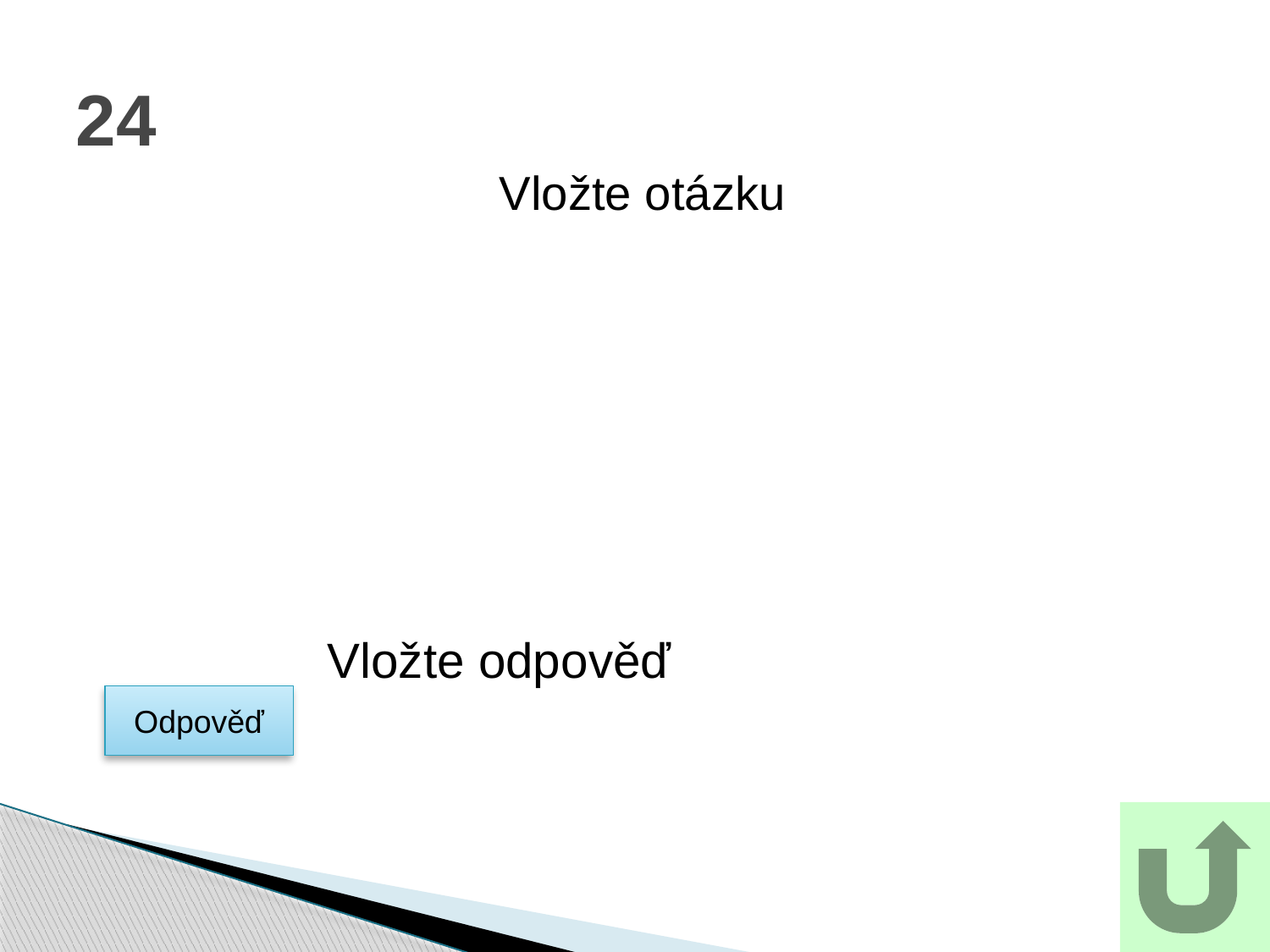

# 24
Vložte otázku

Vložte odpověď
Odpověď